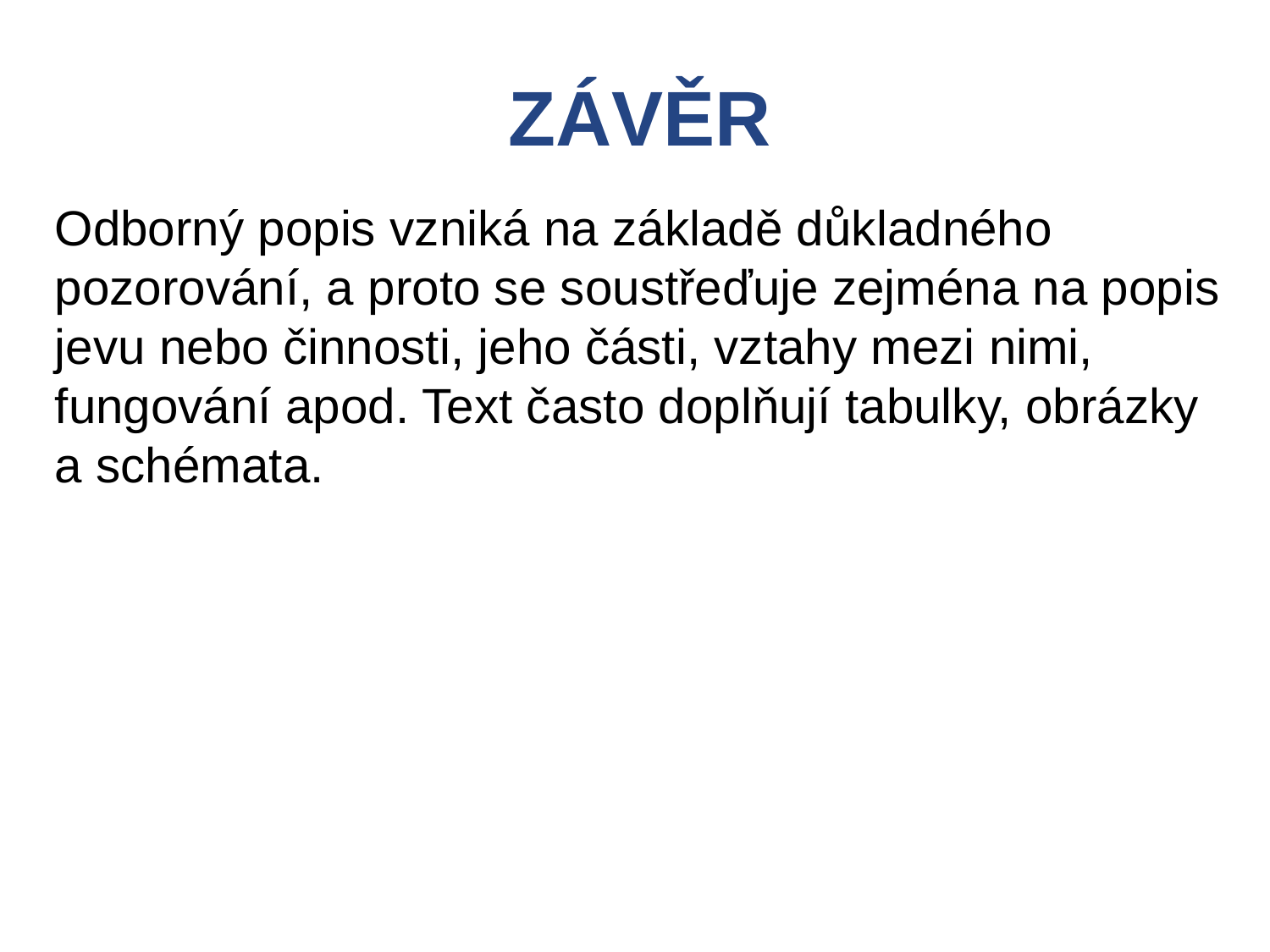

ZÁVĚR
Odborný popis vzniká na základě důkladného pozorování, a proto se soustřeďuje zejména na popis jevu nebo činnosti, jeho části, vztahy mezi nimi, fungování apod. Text často doplňují tabulky, obrázky a schémata.